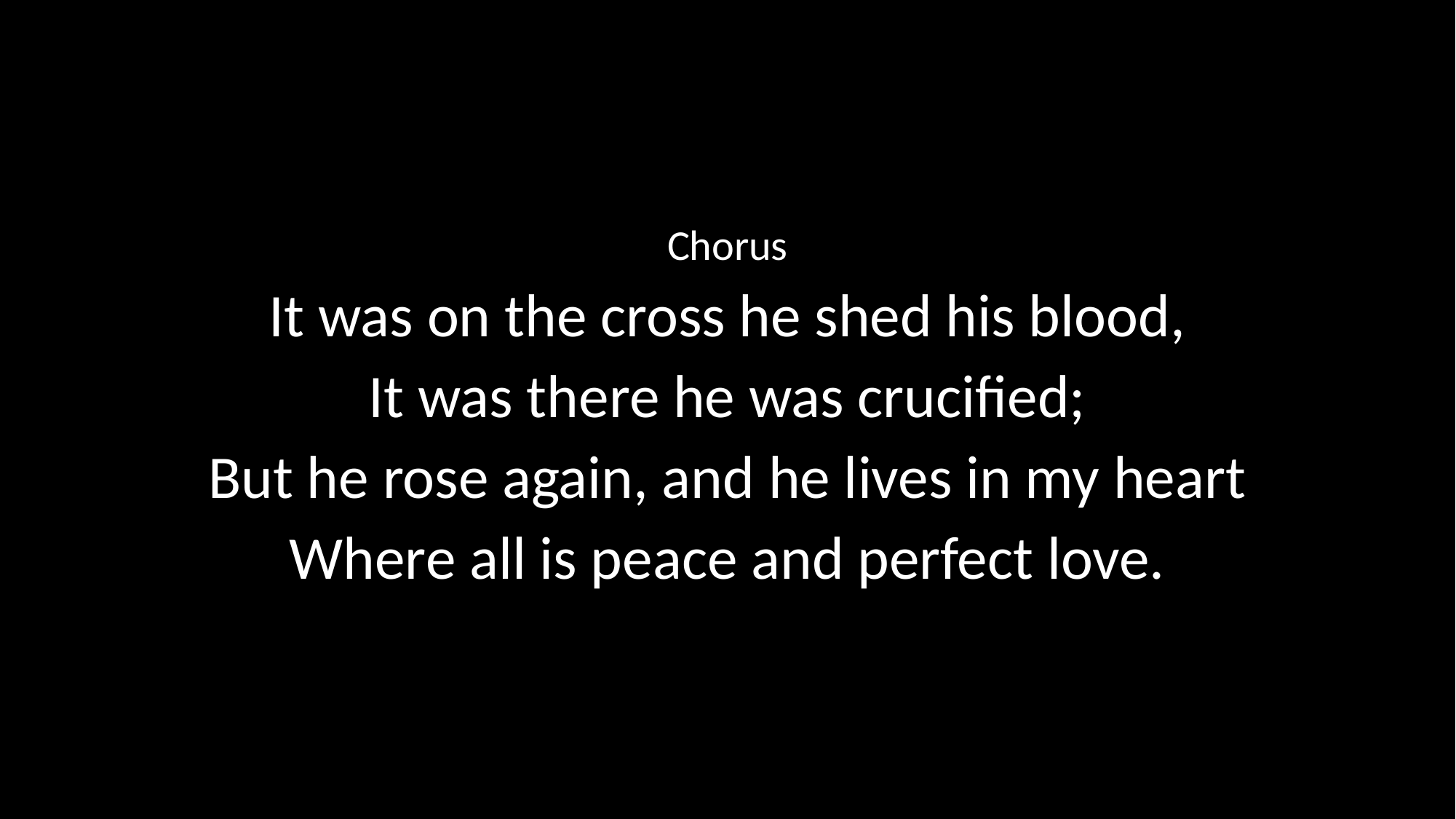

Chorus
It was on the cross he shed his blood,
It was there he was crucified;
But he rose again, and he lives in my heart
Where all is peace and perfect love.